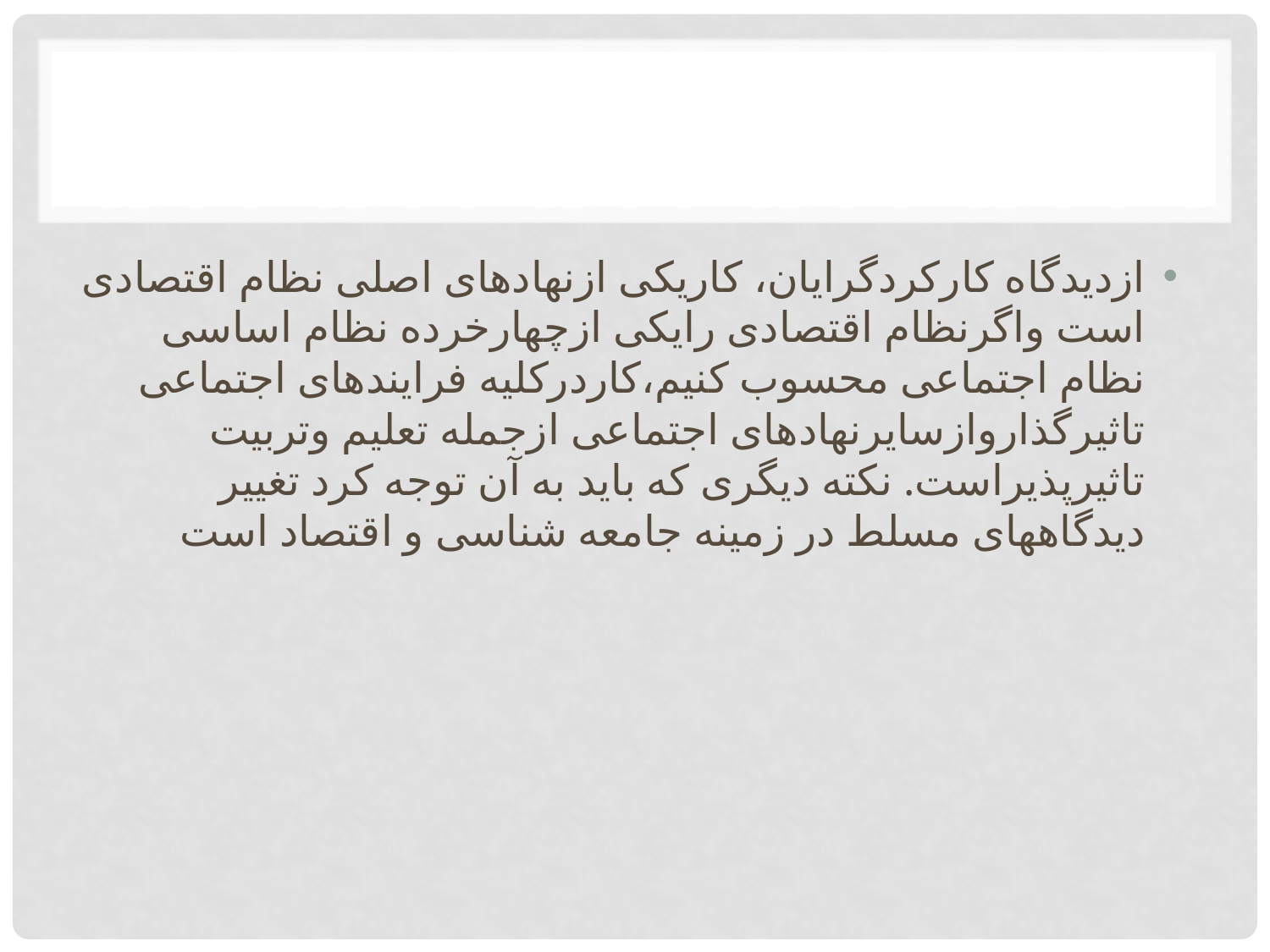

ازدیدگاه کارکردگرایان، کاریکی ازنهادهای اصلی نظام اقتصادی است واگرنظام اقتصادی رایکی ازچهارخرده نظام اساسی نظام اجتماعی محسوب کنیم،کاردرکلیه فرایندهای اجتماعی تاثیرگذاروازسایرنهادهای اجتماعی ازجمله تعلیم وتربیت تاثیرپذیراست. نکته دیگری که باید به آن توجه کرد تغییر دیدگاههای مسلط در زمینه جامعه شناسی و اقتصاد است